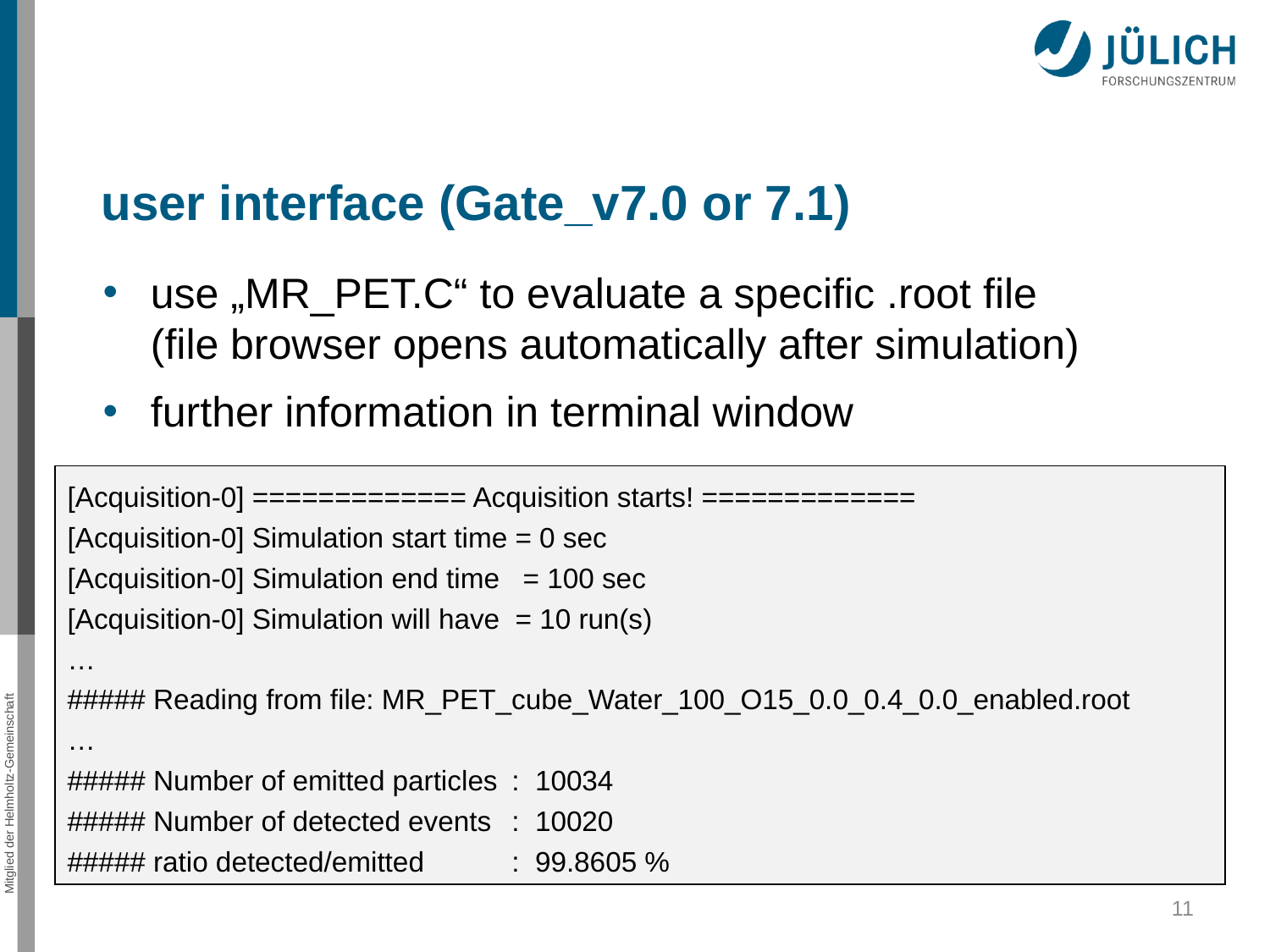

# user interface (Gate_v7.0 or 7.1)
use „MR_PET.C“ to evaluate a specific .root file
(file browser opens automatically after simulation)
further information in terminal window

[Acquisition-0] ============= Acquisition starts! =============
[Acquisition-0] Simulation start time = 0 sec
[Acquisition-0] Simulation end time   = 100 sec
[Acquisition-0] Simulation will have  = 10 run(s)
…
##### Reading from file: MR_PET_cube_Water_100_O15_0.0_0.4_0.0_enabled.root
…
##### Number of emitted particles	 :  10034
##### Number of detected events 	 :  10020
##### ratio detected/emitted		 :  99.8605 %

11